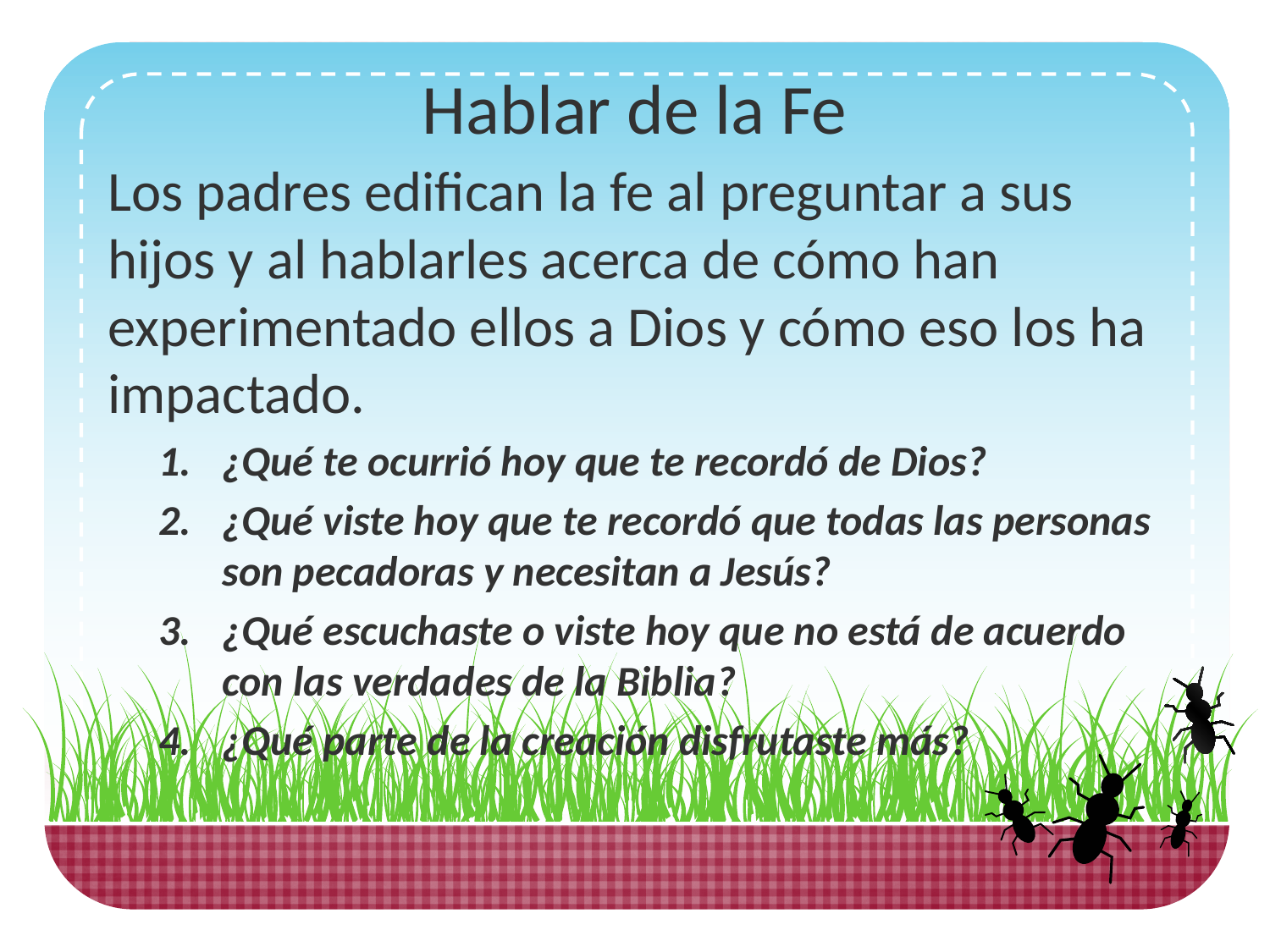

# Hablar de la Fe
Los padres edifican la fe al preguntar a sus hijos y al hablarles acerca de cómo han experimentado ellos a Dios y cómo eso los ha impactado.
¿Qué te ocurrió hoy que te recordó de Dios?
¿Qué viste hoy que te recordó que todas las personas son pecadoras y necesitan a Jesús?
¿Qué escuchaste o viste hoy que no está de acuerdo con las verdades de la Biblia?
¿Qué parte de la creación disfrutaste más?